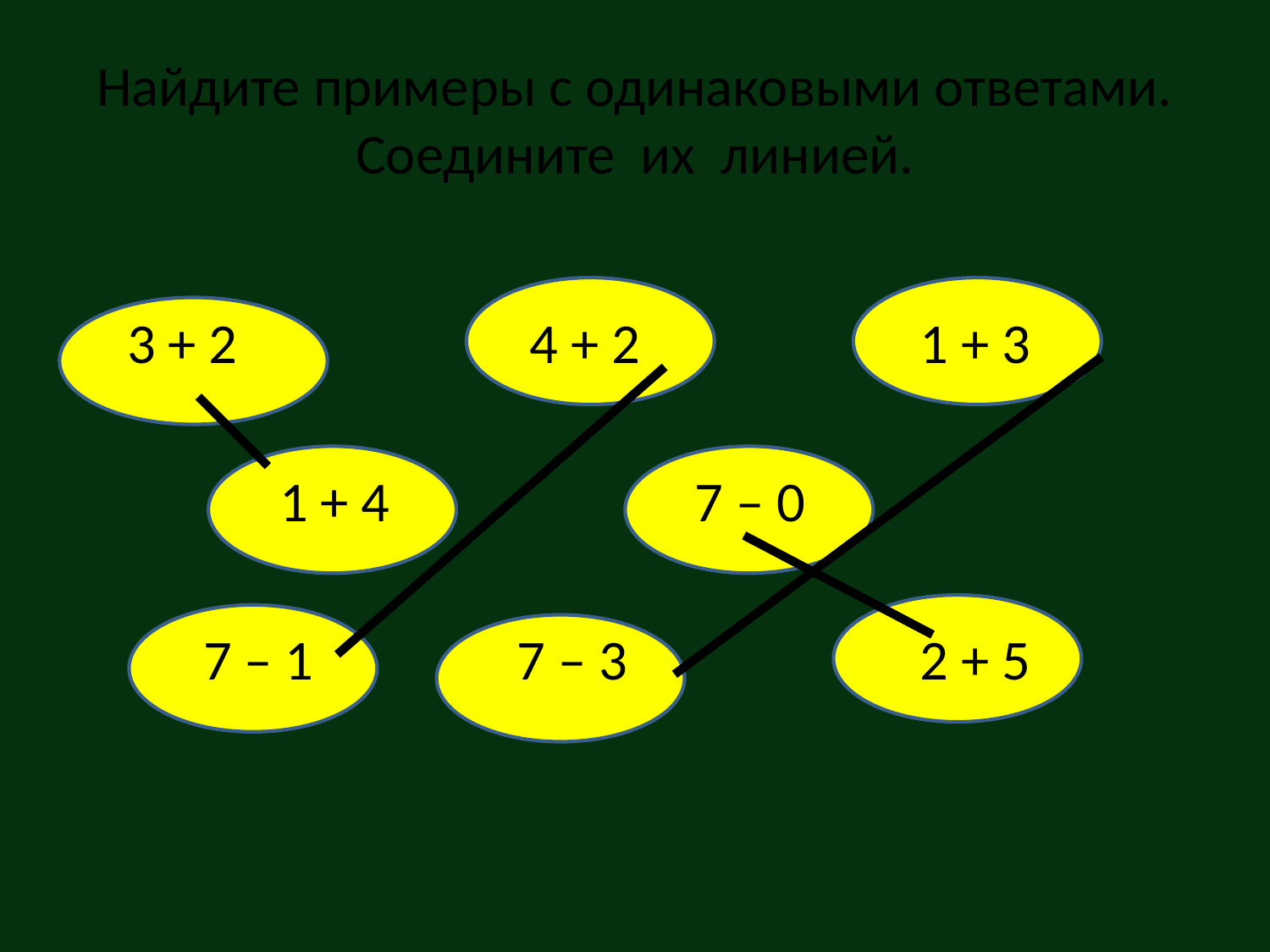

# Найдите примеры с одинаковыми ответами. Соедините  их  линией.

    3 + 2                       4 + 2                      1 + 3

                1 + 4                        7 – 0

          7 – 1                7 – 3                       2 + 5